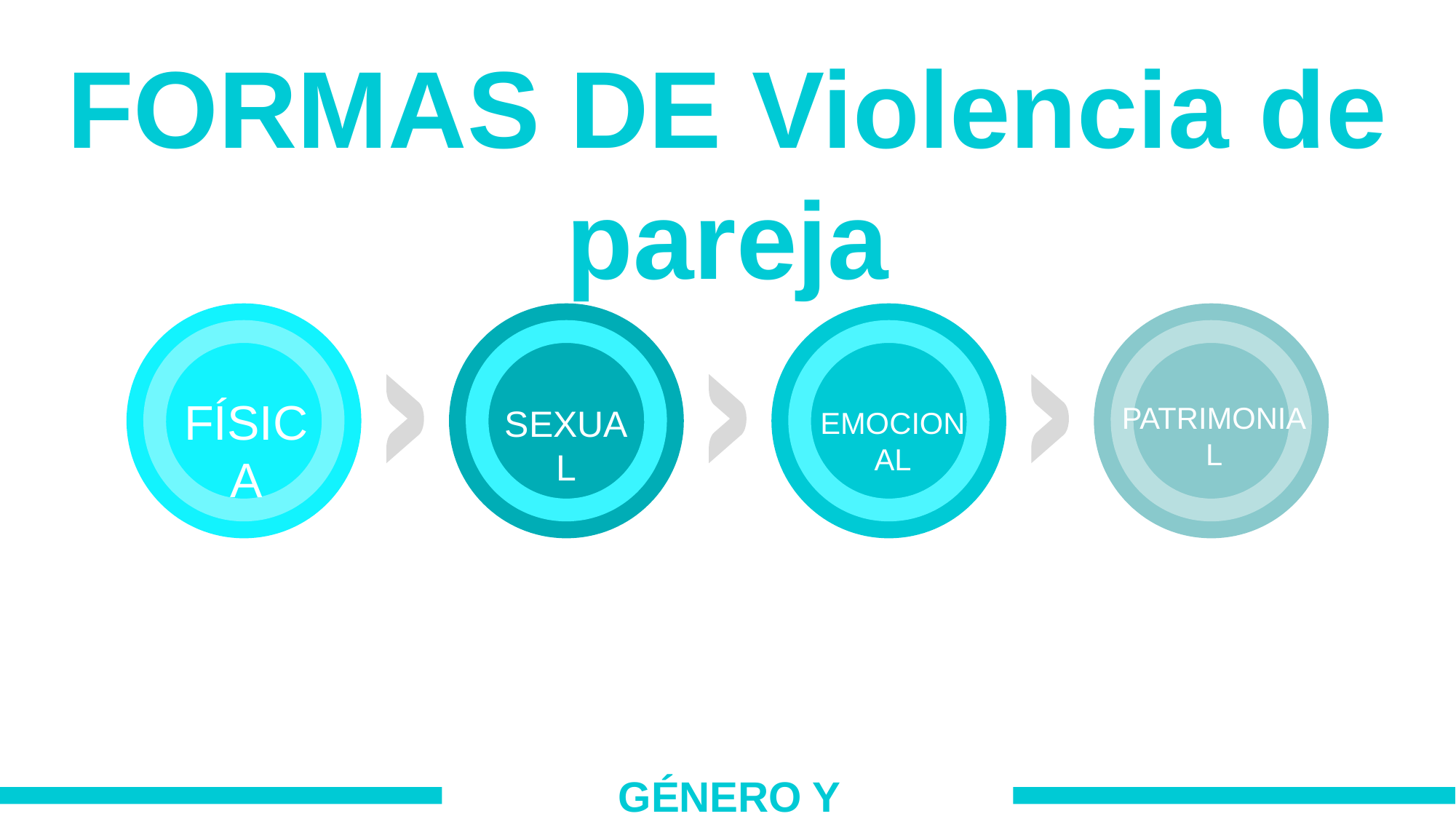

FORMAS DE Violencia de pareja

FÍSICA
PATRIMONIAL
SEXUAL
EMOCIONAL
GÉNERO Y MOVILIDAD